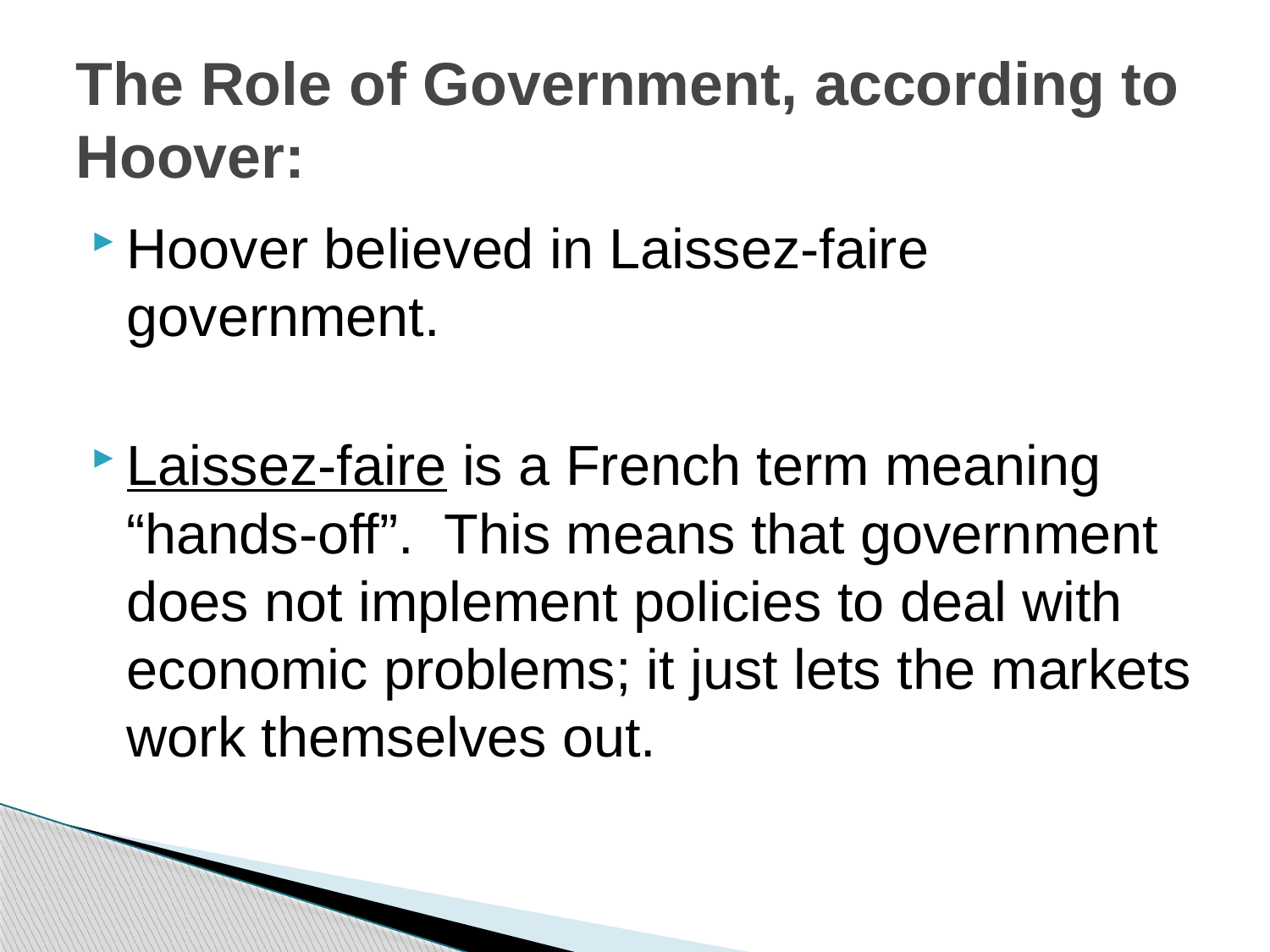

# The Role of Government, according to Hoover:
Hoover believed in Laissez-faire government.

Laissez-faire is a French term meaning “hands-off”.  This means that government does not implement policies to deal with economic problems; it just lets the markets work themselves out.